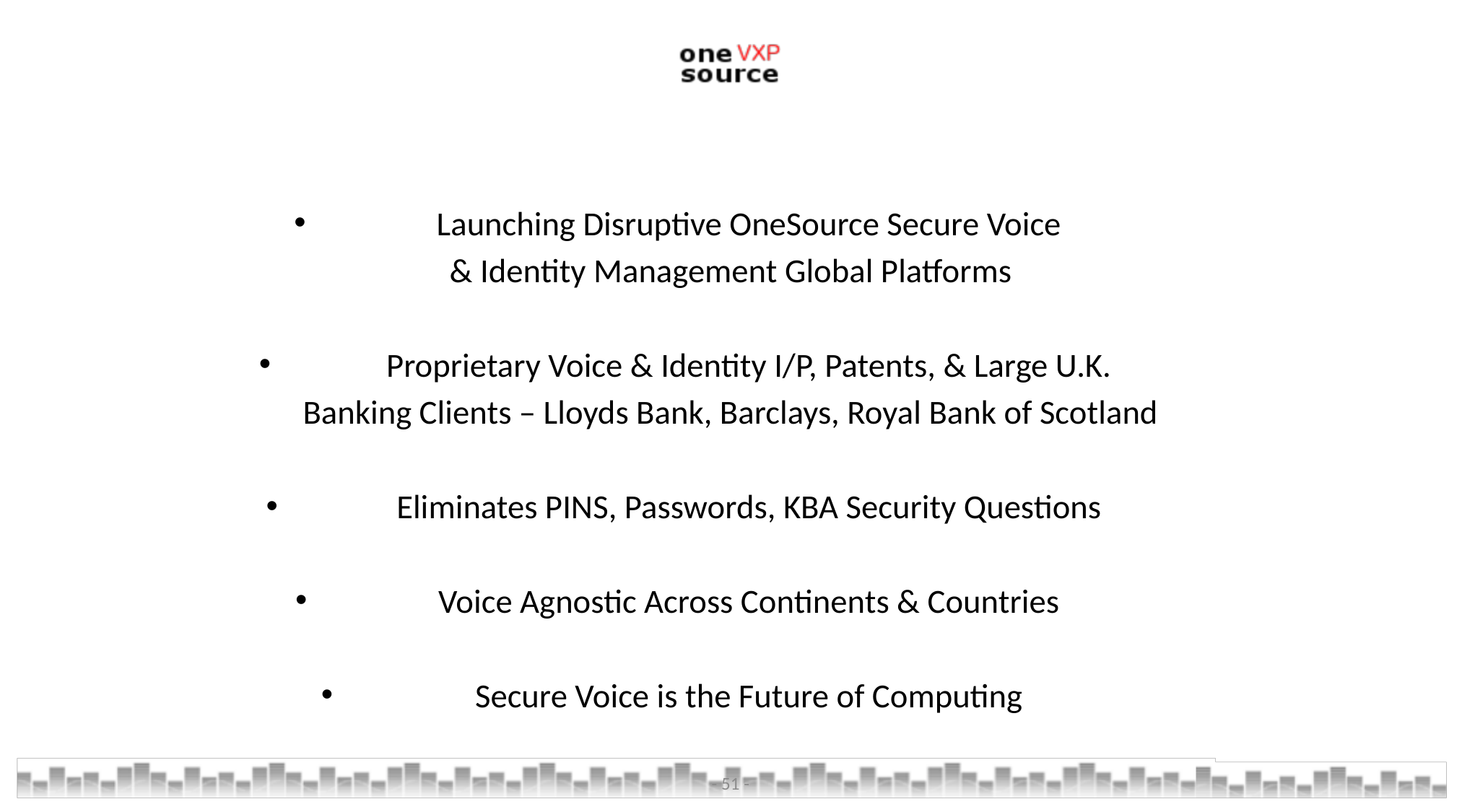

# VoiceSecure EU | US

Launching Disruptive OneSource Secure Voice
& Identity Management Global Platforms

Proprietary Voice & Identity I/P, Patents, & Large U.K.
Banking Clients – Lloyds Bank, Barclays, Royal Bank of Scotland

Eliminates PINS, Passwords, KBA Security Questions

Voice Agnostic Across Continents & Countries

Secure Voice is the Future of Computing
- 51 -